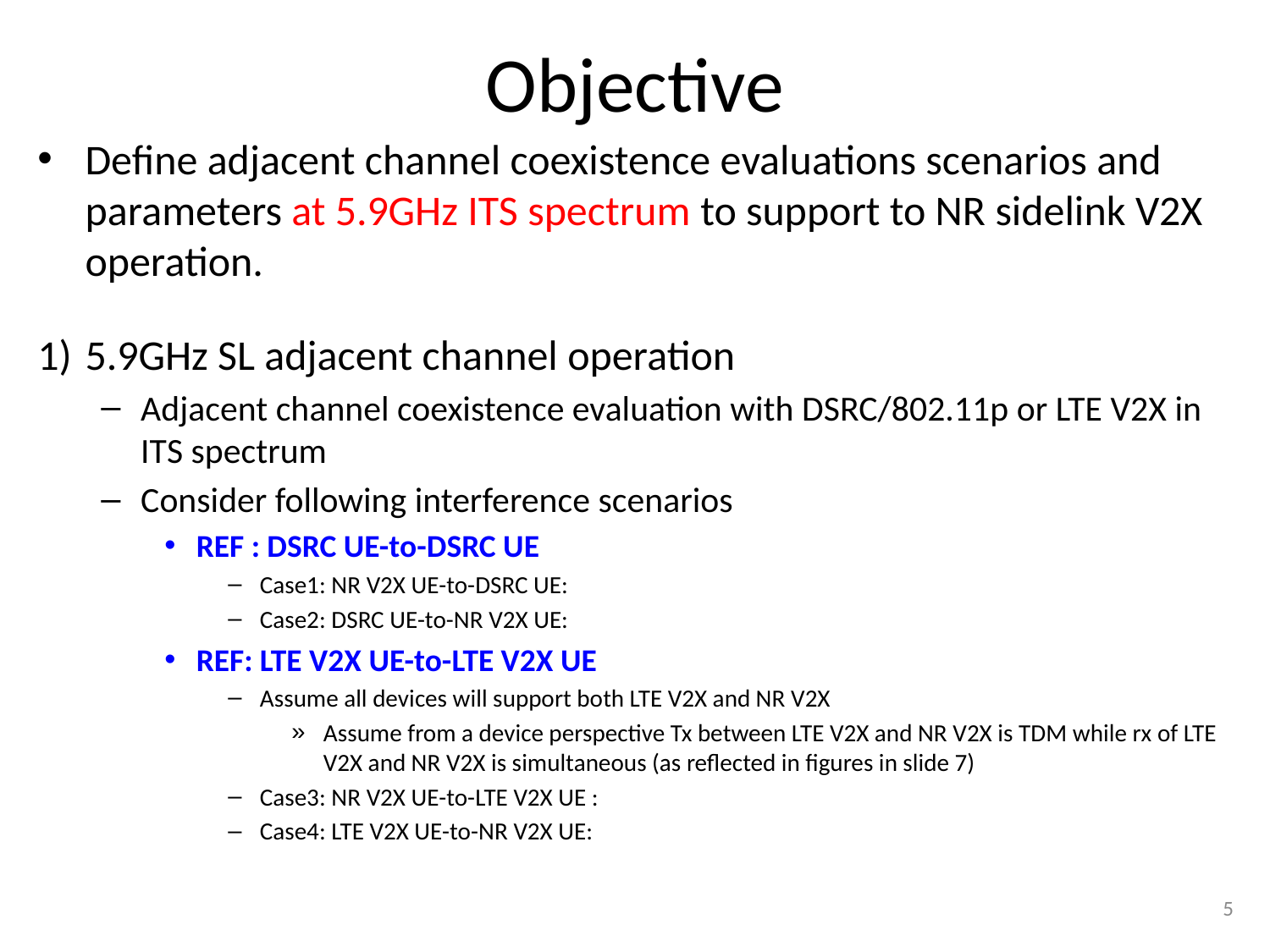

# Objective
Define adjacent channel coexistence evaluations scenarios and parameters at 5.9GHz ITS spectrum to support to NR sidelink V2X operation.

5.9GHz SL adjacent channel operation
Adjacent channel coexistence evaluation with DSRC/802.11p or LTE V2X in ITS spectrum
Consider following interference scenarios
REF : DSRC UE-to-DSRC UE
Case1: NR V2X UE-to-DSRC UE:
Case2: DSRC UE-to-NR V2X UE:
REF: LTE V2X UE-to-LTE V2X UE
Assume all devices will support both LTE V2X and NR V2X
Assume from a device perspective Tx between LTE V2X and NR V2X is TDM while rx of LTE V2X and NR V2X is simultaneous (as reflected in figures in slide 7)
Case3: NR V2X UE-to-LTE V2X UE :
Case4: LTE V2X UE-to-NR V2X UE:
5